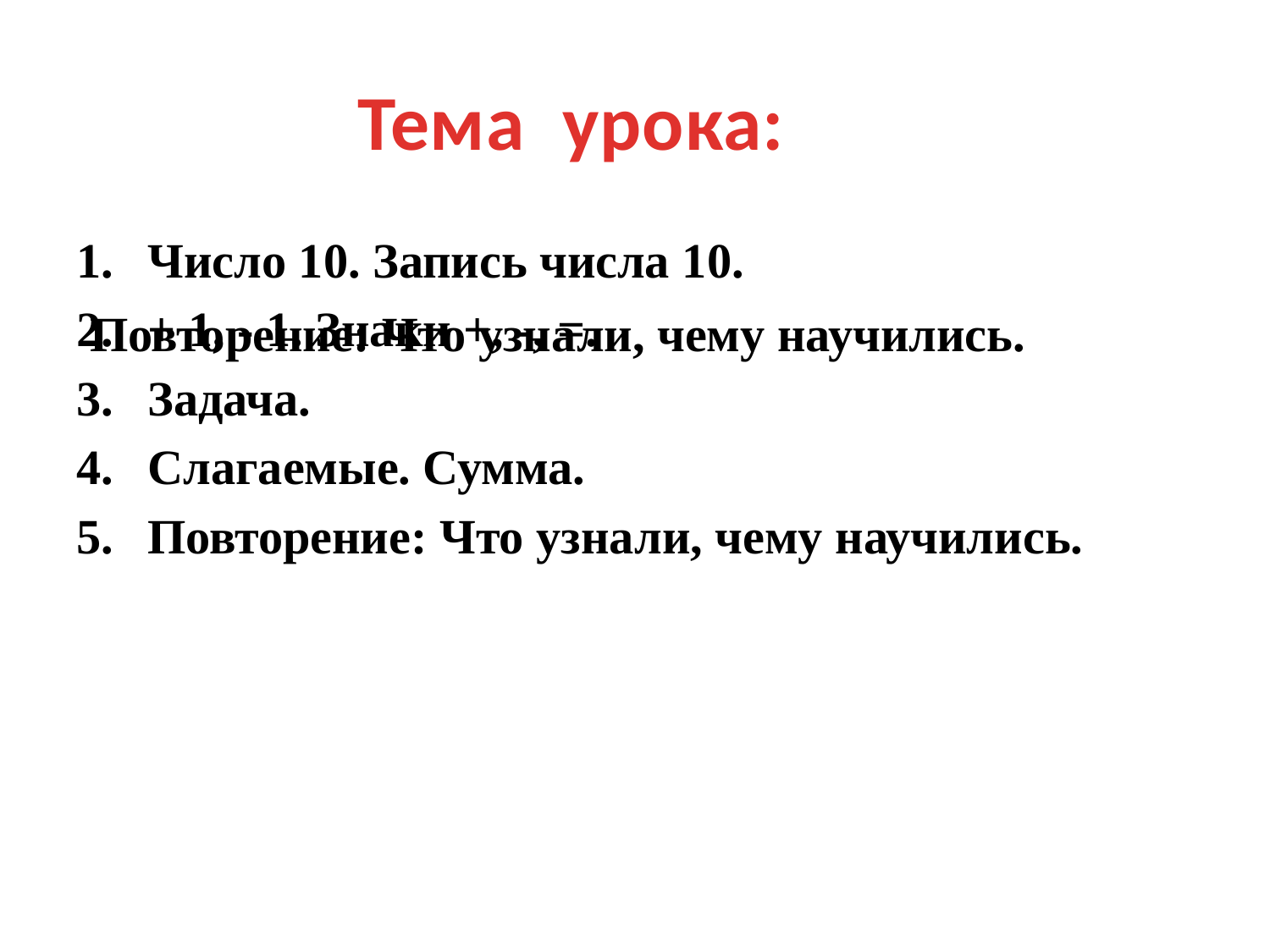

#
Тема  урока:
Число 10. Запись числа 10.
+ 1, - 1. Знаки +, -, =.
Задача.
Слагаемые. Сумма.
Повторение: Что узнали, чему научились.

 Повторение: Что узнали, чему научились.